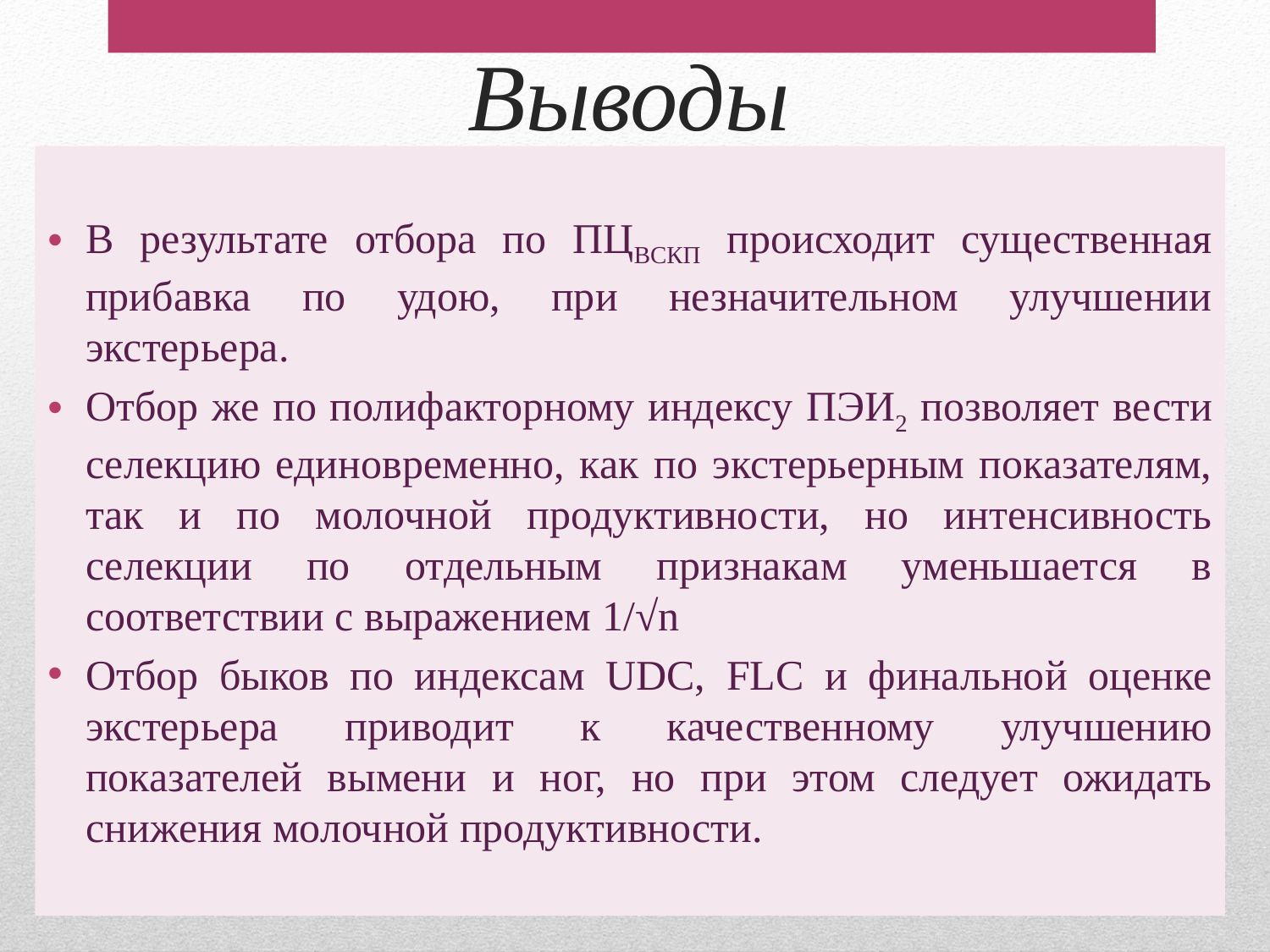

# Выводы
В результате отбора по ПЦВСКП происходит существенная прибавка по удою, при незначительном улучшении экстерьера.
Отбор же по полифакторному индексу ПЭИ2 позволяет вести селекцию единовременно, как по экстерьерным показателям, так и по молочной продуктивности, но интенсивность селекции по отдельным признакам уменьшается в соответствии с выражением 1/√n
Отбор быков по индексам UDC, FLC и финальной оценке экстерьера приводит к качественному улучшению показателей вымени и ног, но при этом следует ожидать снижения молочной продуктивности.